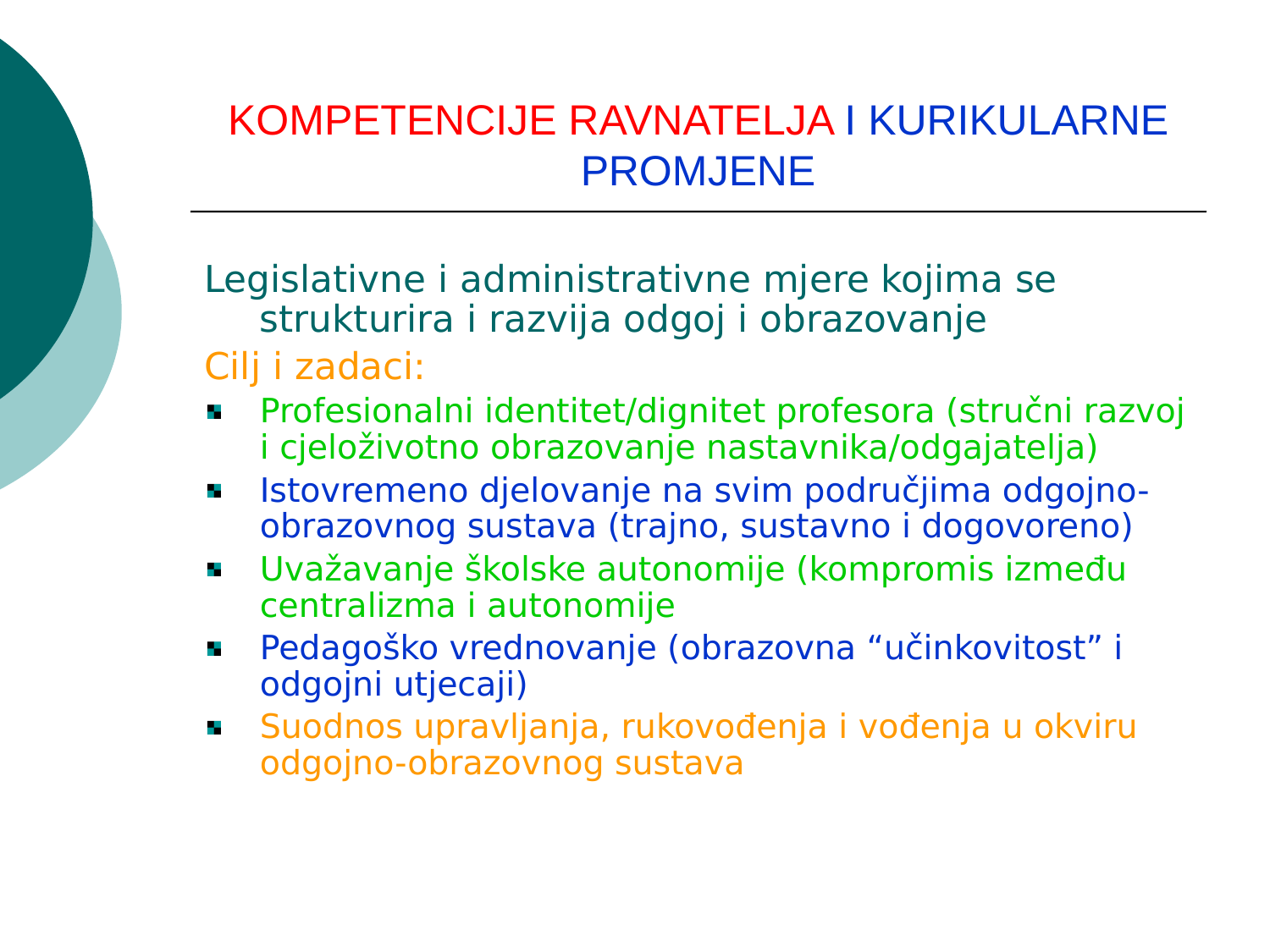

# KOMPETENCIJE RAVNATELJA I KURIKULARNE PROMJENE
Legislativne i administrativne mjere kojima se strukturira i razvija odgoj i obrazovanje
Cilj i zadaci:
Profesionalni identitet/dignitet profesora (stručni razvoj i cjeloživotno obrazovanje nastavnika/odgajatelja)
Istovremeno djelovanje na svim područjima odgojno-obrazovnog sustava (trajno, sustavno i dogovoreno)
Uvažavanje školske autonomije (kompromis između centralizma i autonomije
Pedagoško vrednovanje (obrazovna “učinkovitost” i odgojni utjecaji)
Suodnos upravljanja, rukovođenja i vođenja u okviru odgojno-obrazovnog sustava